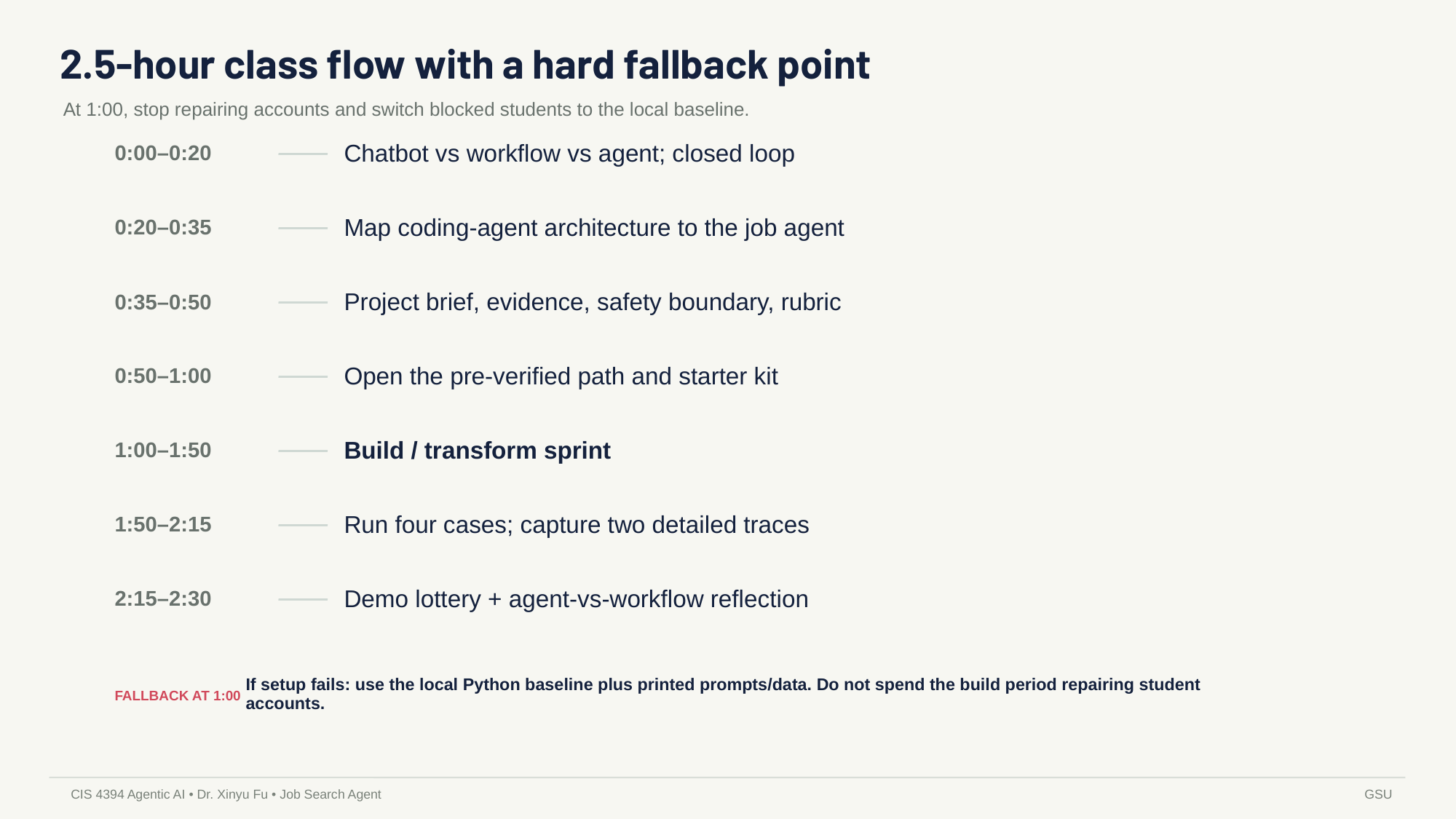

2.5-hour class flow with a hard fallback point
At 1:00, stop repairing accounts and switch blocked students to the local baseline.
0:00–0:20
Chatbot vs workflow vs agent; closed loop

0:20–0:35
Map coding-agent architecture to the job agent

0:35–0:50
Project brief, evidence, safety boundary, rubric

0:50–1:00
Open the pre-verified path and starter kit

1:00–1:50
Build / transform sprint

1:50–2:15
Run four cases; capture two detailed traces

2:15–2:30
Demo lottery + agent-vs-workflow reflection

If setup fails: use the local Python baseline plus printed prompts/data. Do not spend the build period repairing student accounts.
FALLBACK AT 1:00